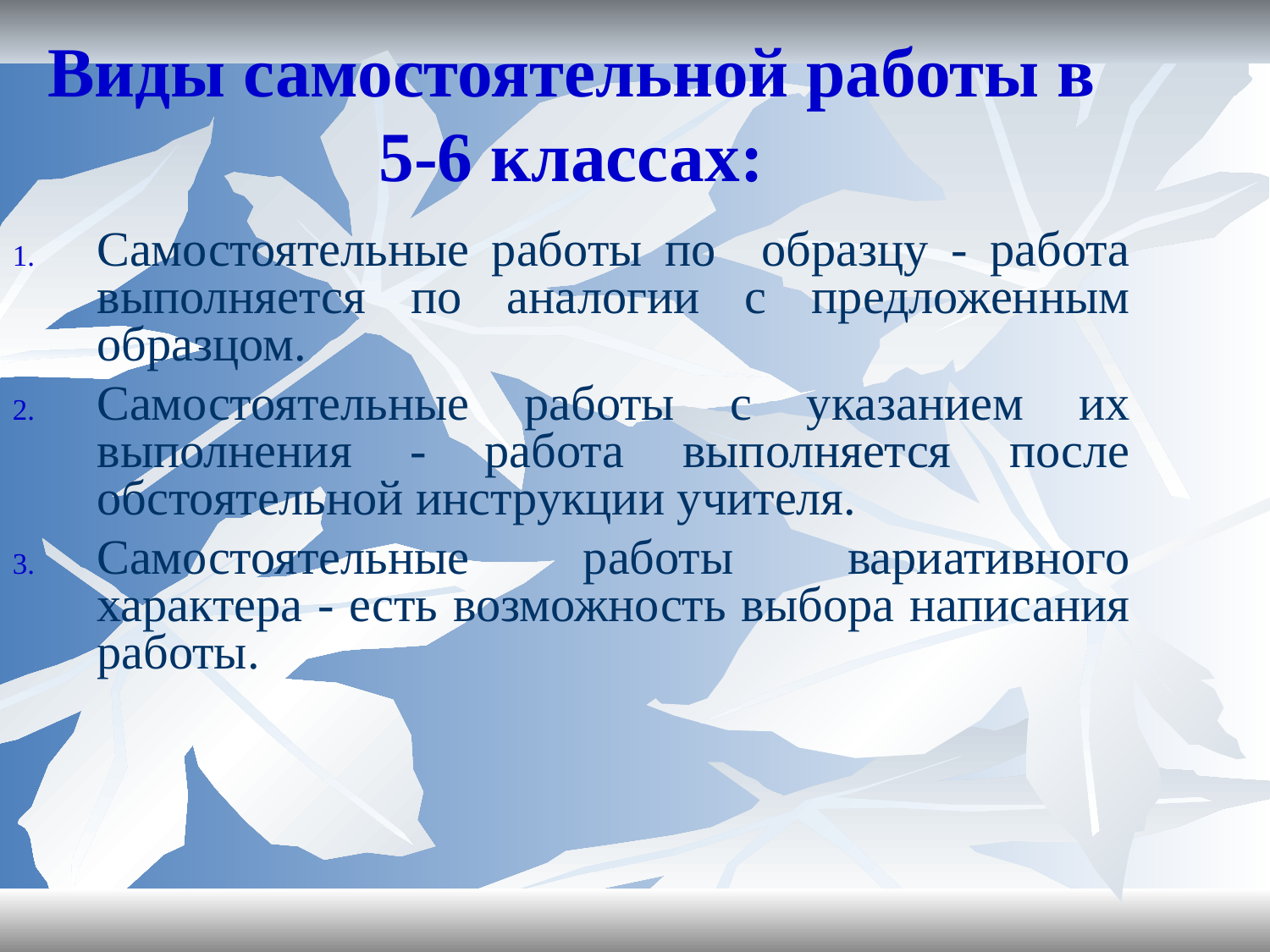

Виды самостоятельной работы в 5-6 классах:
Самостоятельные работы по  образцу - работа выполняется по аналогии с предложенным образцом.
Самостоятельные работы с указанием их выполнения - работа выполняется после обстоятельной инструкции учителя.
Самостоятельные работы вариативного характера - есть возможность выбора написания работы.